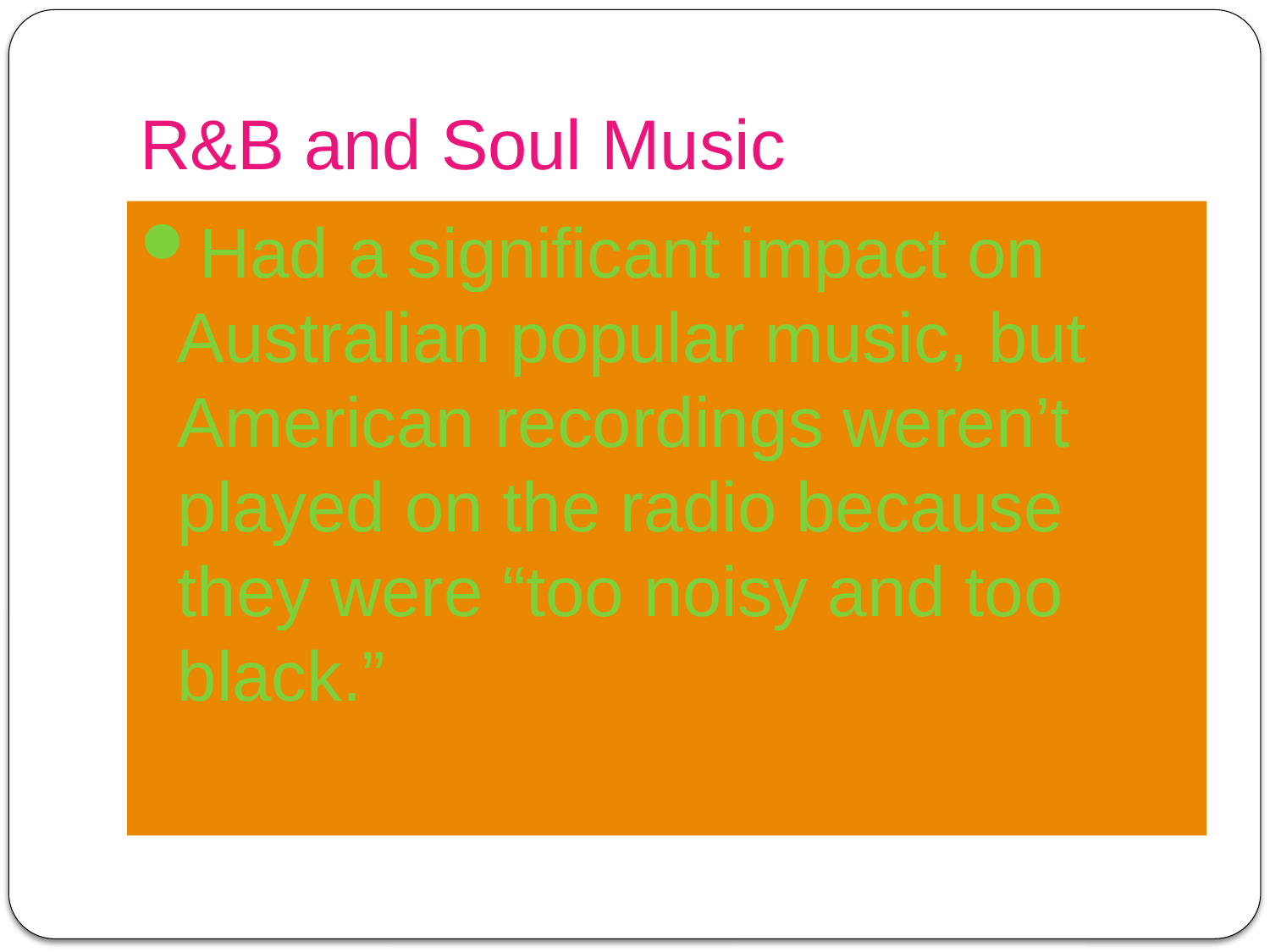

# R&B and Soul Music
Had a significant impact on Australian popular music, but American recordings weren’t played on the radio because they were “too noisy and too black.”